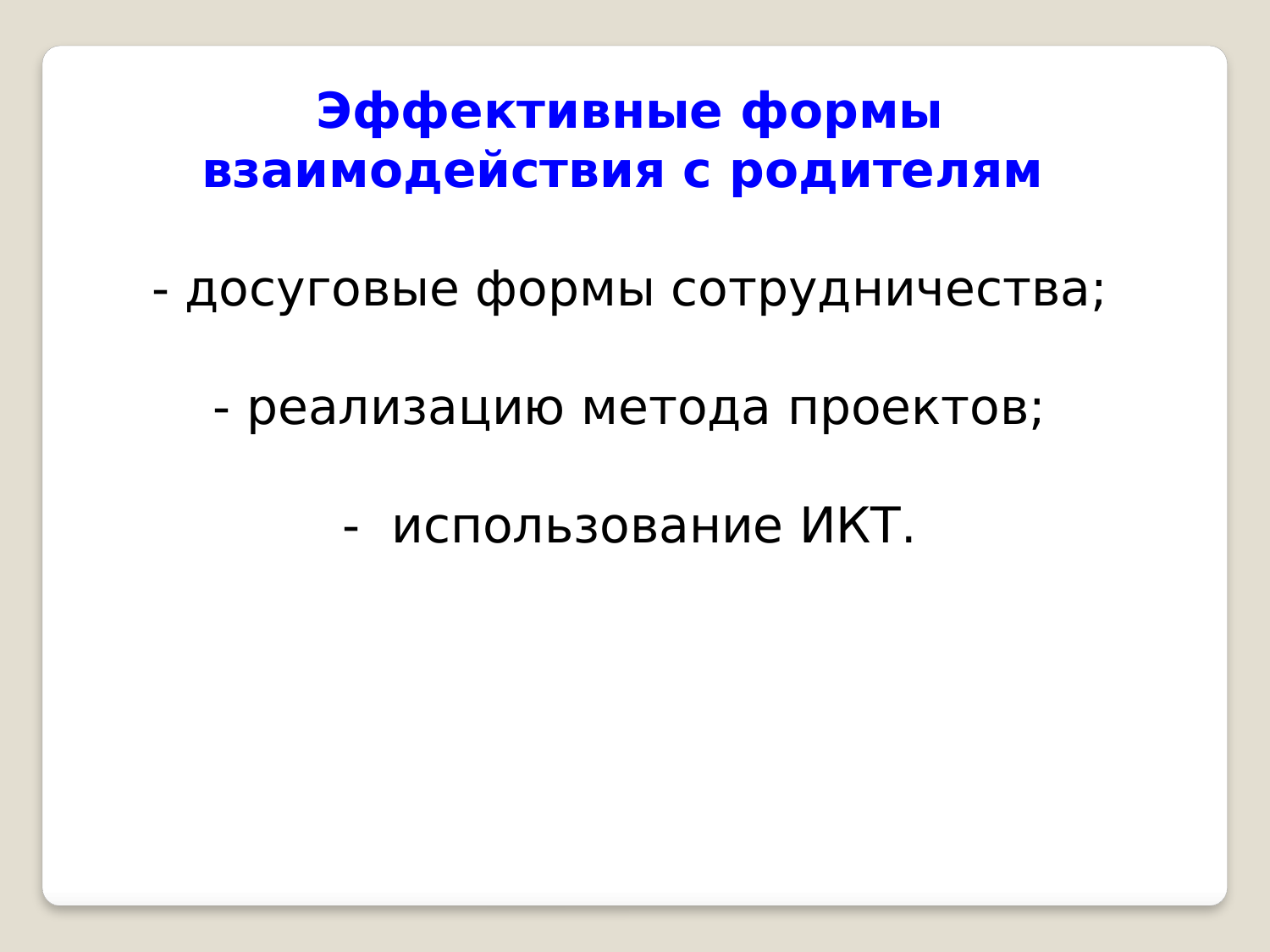

Эффективные формы взаимодействия с родителям

- досуговые формы сотрудничества;

- реализацию метода проектов;

-  использование ИКТ.